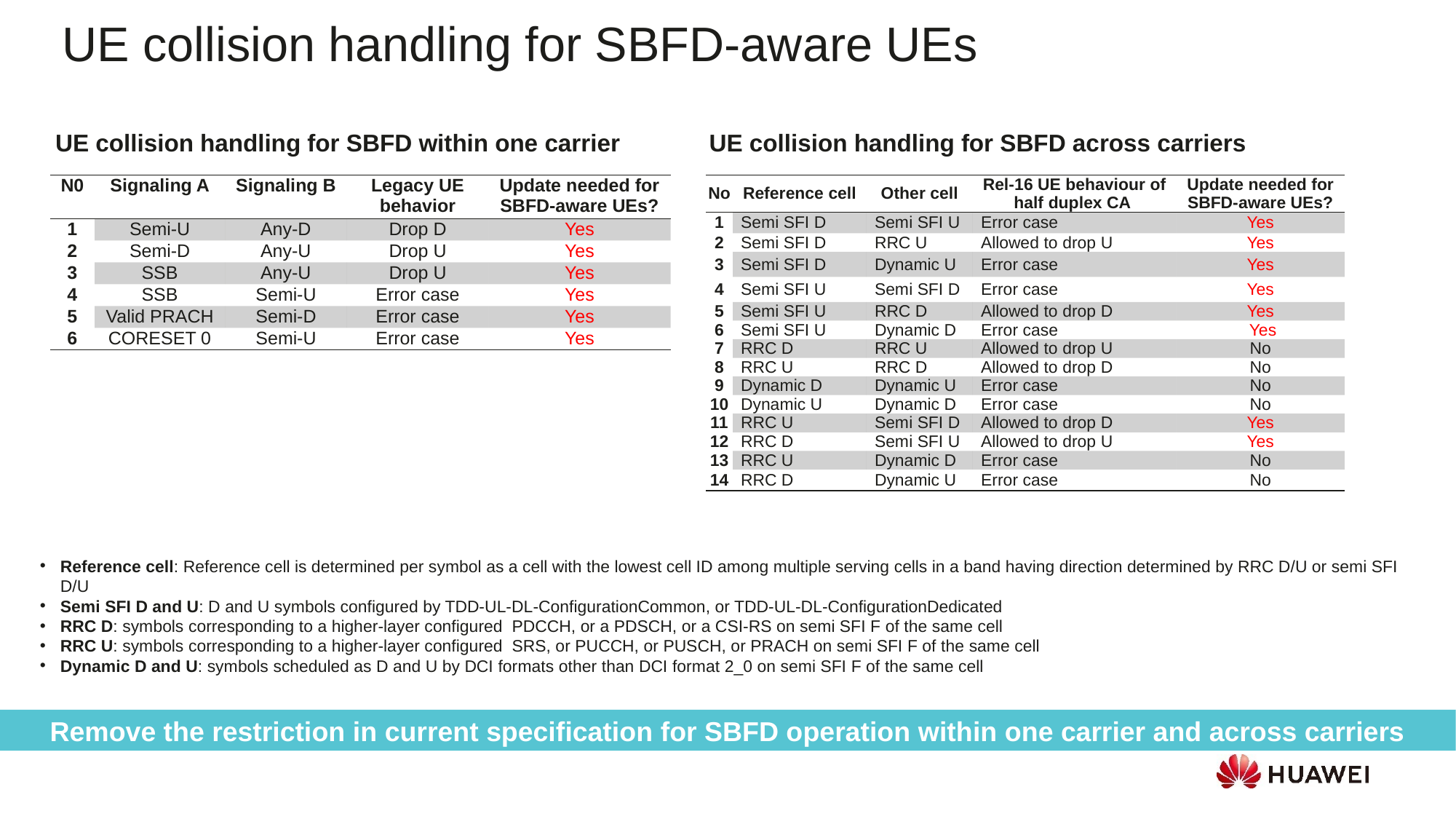

UE collision handling for SBFD-aware UEs
UE collision handling for SBFD within one carrier
UE collision handling for SBFD across carriers
| N0 | Signaling A | Signaling B | Legacy UE behavior | Update needed for SBFD-aware UEs? |
| --- | --- | --- | --- | --- |
| 1 | Semi-U | Any-D | Drop D | Yes |
| 2 | Semi-D | Any-U | Drop U | Yes |
| 3 | SSB | Any-U | Drop U | Yes |
| 4 | SSB | Semi-U | Error case | Yes |
| 5 | Valid PRACH | Semi-D | Error case | Yes |
| 6 | CORESET 0 | Semi-U | Error case | Yes |
| No | Reference cell | Other cell | Rel-16 UE behaviour of half duplex CA | Update needed for SBFD-aware UEs? |
| --- | --- | --- | --- | --- |
| 1 | Semi SFI D | Semi SFI U | Error case | Yes |
| 2 | Semi SFI D | RRC U | Allowed to drop U | Yes |
| 3 | Semi SFI D | Dynamic U | Error case | Yes |
| 4 | Semi SFI U | Semi SFI D | Error case | Yes |
| 5 | Semi SFI U | RRC D | Allowed to drop D | Yes |
| 6 | Semi SFI U | Dynamic D | Error case | Yes |
| 7 | RRC D | RRC U | Allowed to drop U | No |
| 8 | RRC U | RRC D | Allowed to drop D | No |
| 9 | Dynamic D | Dynamic U | Error case | No |
| 10 | Dynamic U | Dynamic D | Error case | No |
| 11 | RRC U | Semi SFI D | Allowed to drop D | Yes |
| 12 | RRC D | Semi SFI U | Allowed to drop U | Yes |
| 13 | RRC U | Dynamic D | Error case | No |
| 14 | RRC D | Dynamic U | Error case | No |
Reference cell: Reference cell is determined per symbol as a cell with the lowest cell ID among multiple serving cells in a band having direction determined by RRC D/U or semi SFI D/U
Semi SFI D and U: D and U symbols configured by TDD-UL-DL-ConfigurationCommon, or TDD-UL-DL-ConfigurationDedicated
RRC D: symbols corresponding to a higher-layer configured  PDCCH, or a PDSCH, or a CSI-RS on semi SFI F of the same cell
RRC U: symbols corresponding to a higher-layer configured  SRS, or PUCCH, or PUSCH, or PRACH on semi SFI F of the same cell
Dynamic D and U: symbols scheduled as D and U by DCI formats other than DCI format 2_0 on semi SFI F of the same cell
Remove the restriction in current specification for SBFD operation within one carrier and across carriers